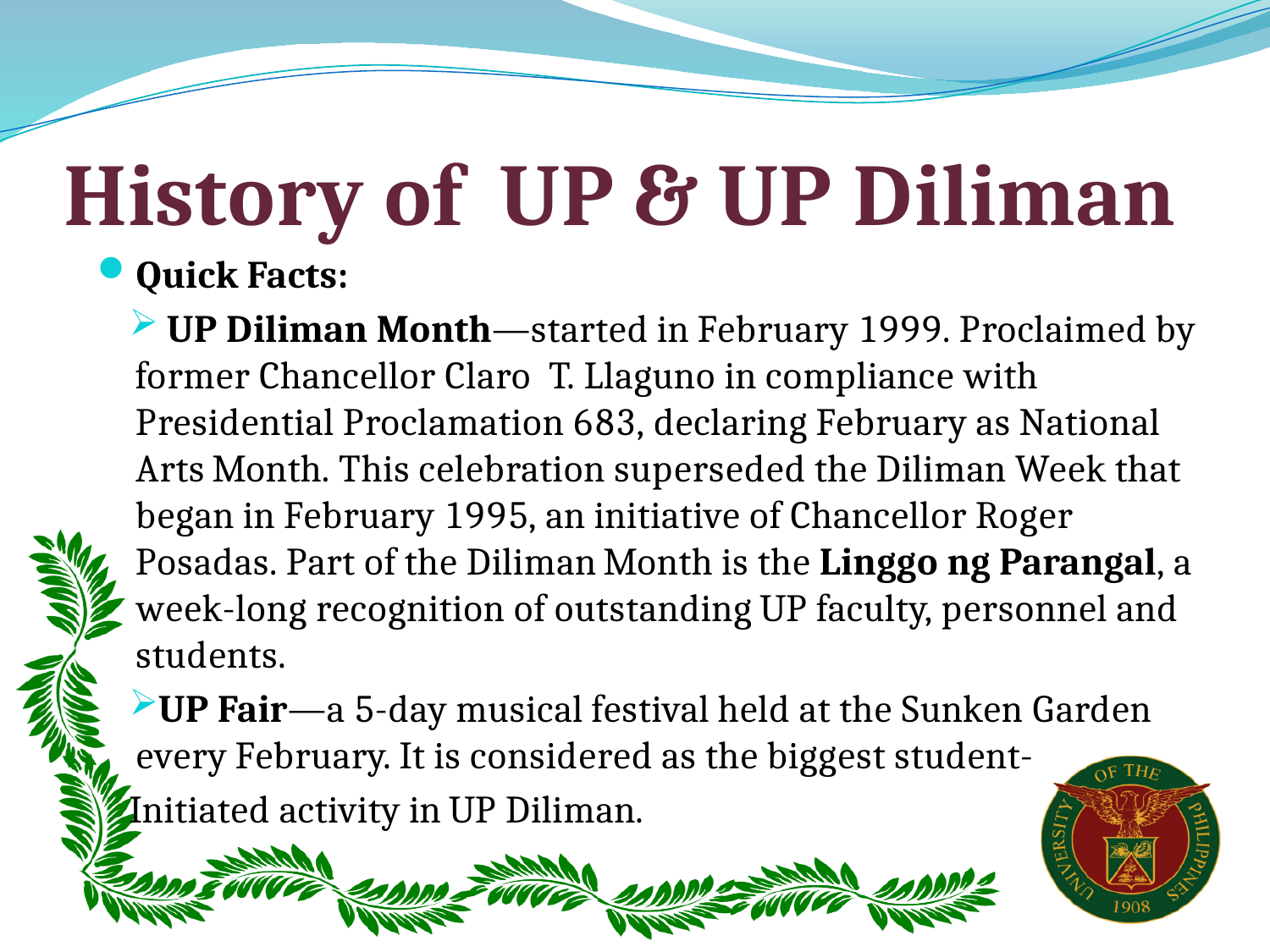

# History of  UP & UP Diliman
Quick Facts:
 UP Diliman Month—started in February 1999. Proclaimed by former Chancellor Claro  T. Llaguno in compliance with Presidential Proclamation 683, declaring February as National Arts Month. This celebration superseded the Diliman Week that began in February 1995, an initiative of Chancellor Roger Posadas. Part of the Diliman Month is the Linggo ng Parangal, a week-long recognition of outstanding UP faculty, personnel and students.
UP Fair—a 5-day musical festival held at the Sunken Garden every February. It is considered as the biggest student-
Initiated activity in UP Diliman.